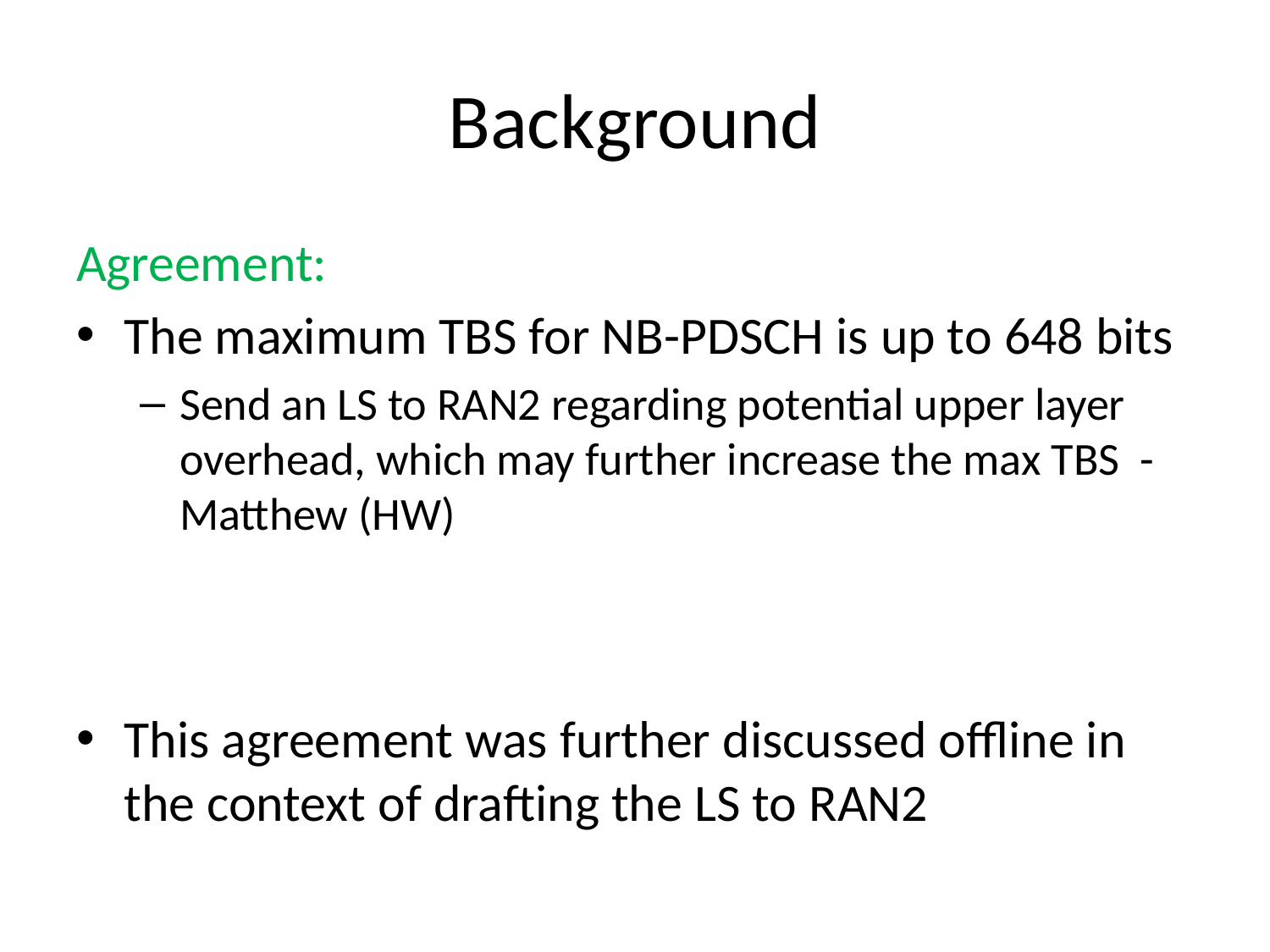

# Background
Agreement:
The maximum TBS for NB-PDSCH is up to 648 bits
Send an LS to RAN2 regarding potential upper layer overhead, which may further increase the max TBS  - Matthew (HW)

This agreement was further discussed offline in the context of drafting the LS to RAN2